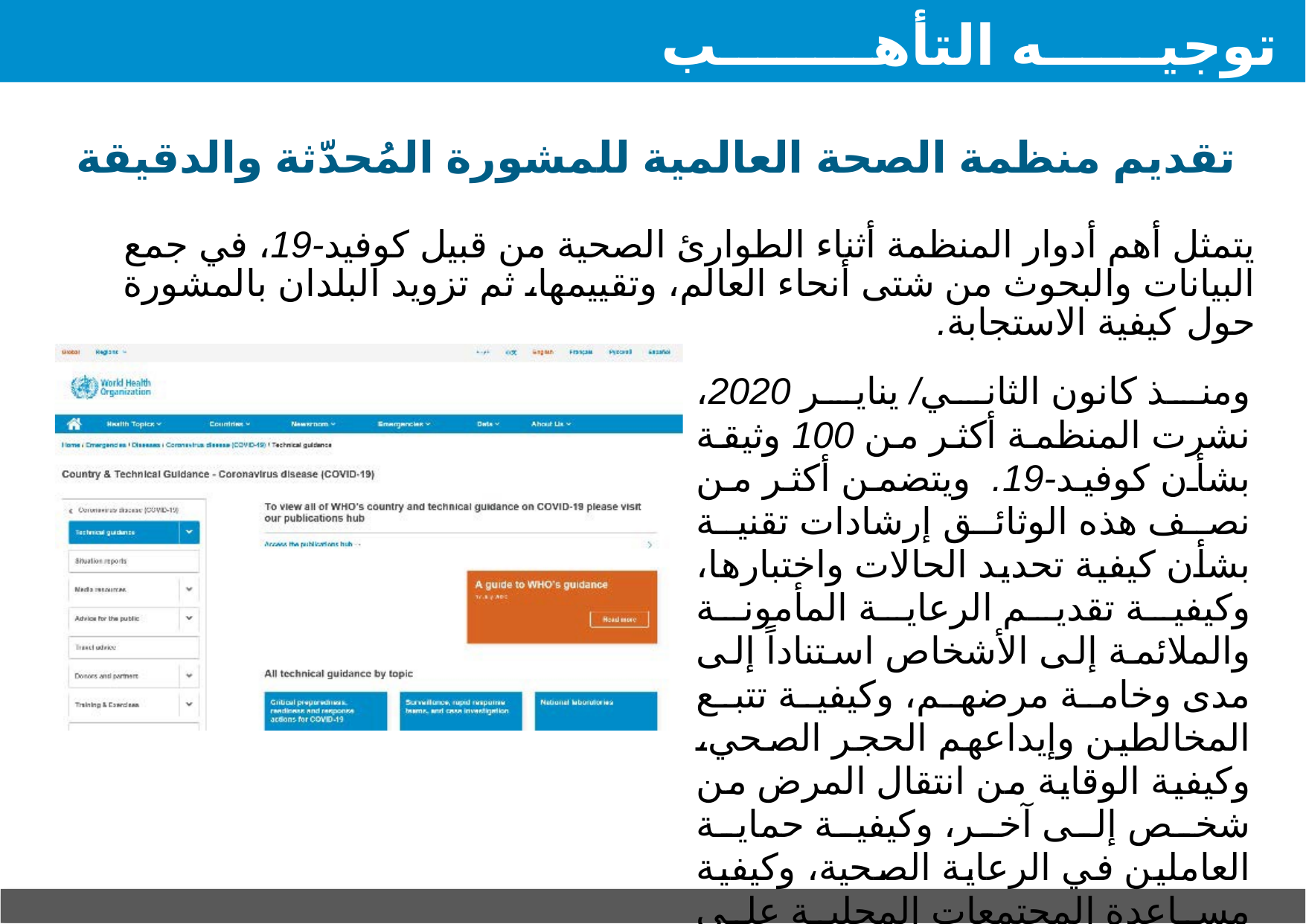

# توجيــــــه التأهــــــــب والاســـــــتجابة
تقديم منظمة الصحة العالمية للمشورة المُحدّثة والدقيقة

يتمثل أهم أدوار المنظمة أثناء الطوارئ الصحية من قبيل كوفيد-19، في جمع البيانات والبحوث من شتى أنحاء العالم، وتقييمها، ثم تزويد البلدان بالمشورة حول كيفية الاستجابة.
ومنذ كانون الثاني/ يناير 2020، نشرت المنظمة أكثر من 100 وثيقة بشأن كوفيد-19.  ويتضمن أكثر من نصف هذه الوثائق إرشادات تقنية بشأن كيفية تحديد الحالات واختبارها، وكيفية تقديم الرعاية المأمونة والملائمة إلى الأشخاص استناداً إلى مدى وخامة مرضهم، وكيفية تتبع المخالطين وإيداعهم الحجر الصحي، وكيفية الوقاية من انتقال المرض من شخص إلى آخر، وكيفية حماية العاملين في الرعاية الصحية، وكيفية مساعدة المجتمعات المحلية على حشد الاستجابة الملائمة.